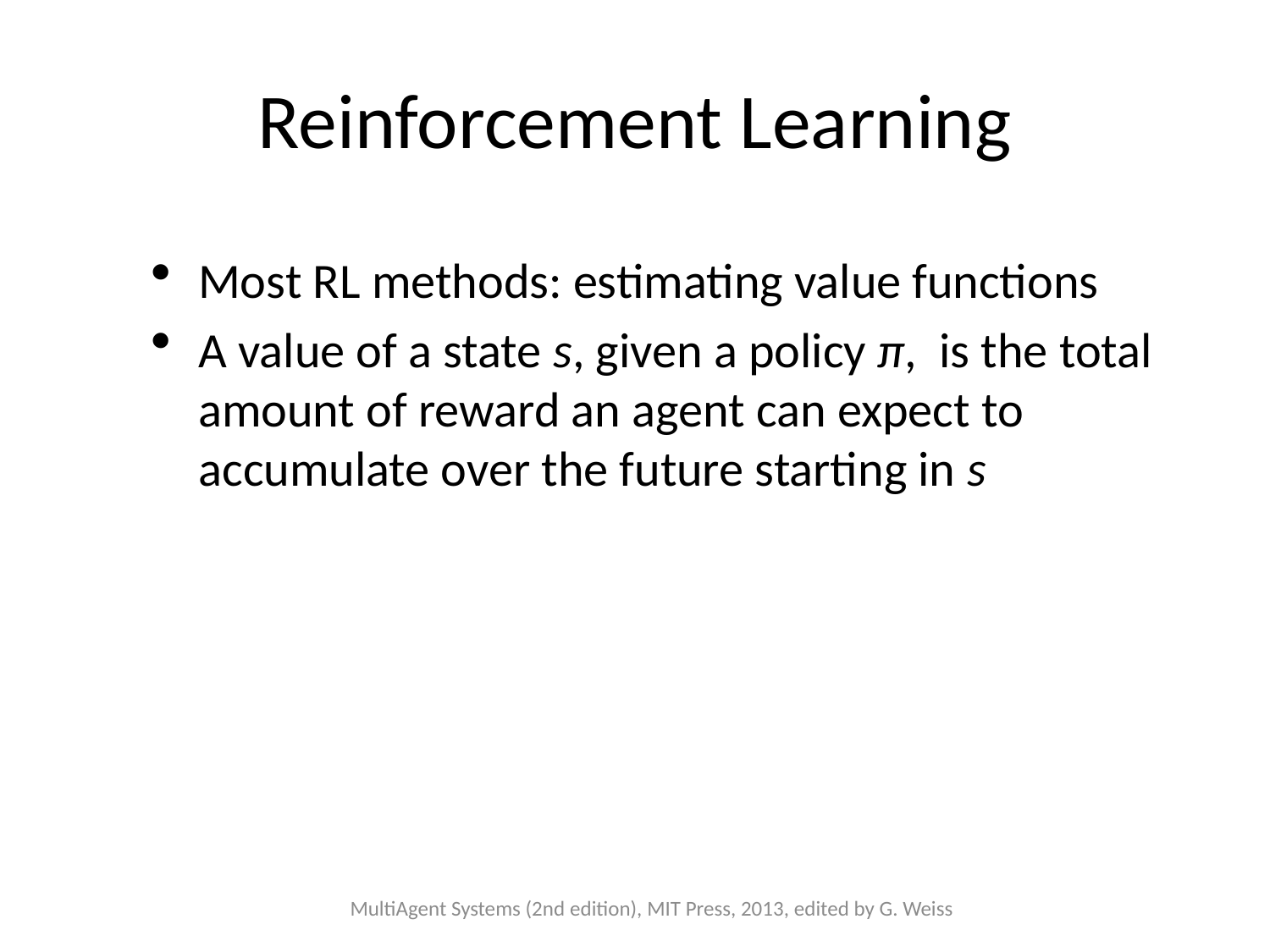

# Reinforcement Learning
Most RL methods: estimating value functions
A value of a state s, given a policy π,  is the total amount of reward an agent can expect to accumulate over the future starting in s

MultiAgent Systems (2nd edition), MIT Press, 2013, edited by G. Weiss